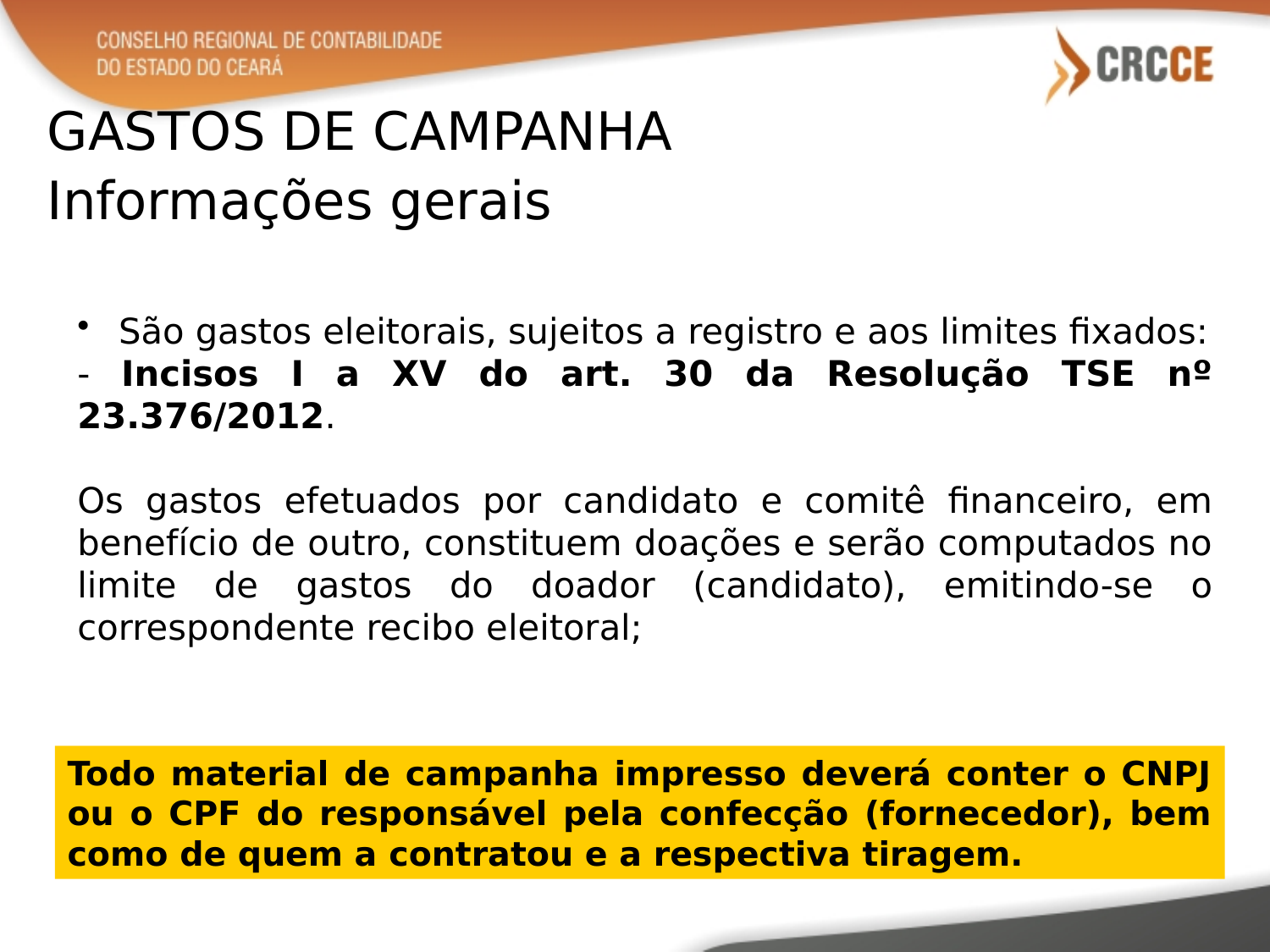

GASTOS DE CAMPANHA
Informações gerais
 São gastos eleitorais, sujeitos a registro e aos limites fixados:
- Incisos I a XV do art. 30 da Resolução TSE nº 23.376/2012.

Os gastos efetuados por candidato e comitê financeiro, em benefício de outro, constituem doações e serão computados no limite de gastos do doador (candidato), emitindo-se o correspondente recibo eleitoral;

Todo material de campanha impresso deverá conter o CNPJ ou o CPF do responsável pela confecção (fornecedor), bem como de quem a contratou e a respectiva tiragem.